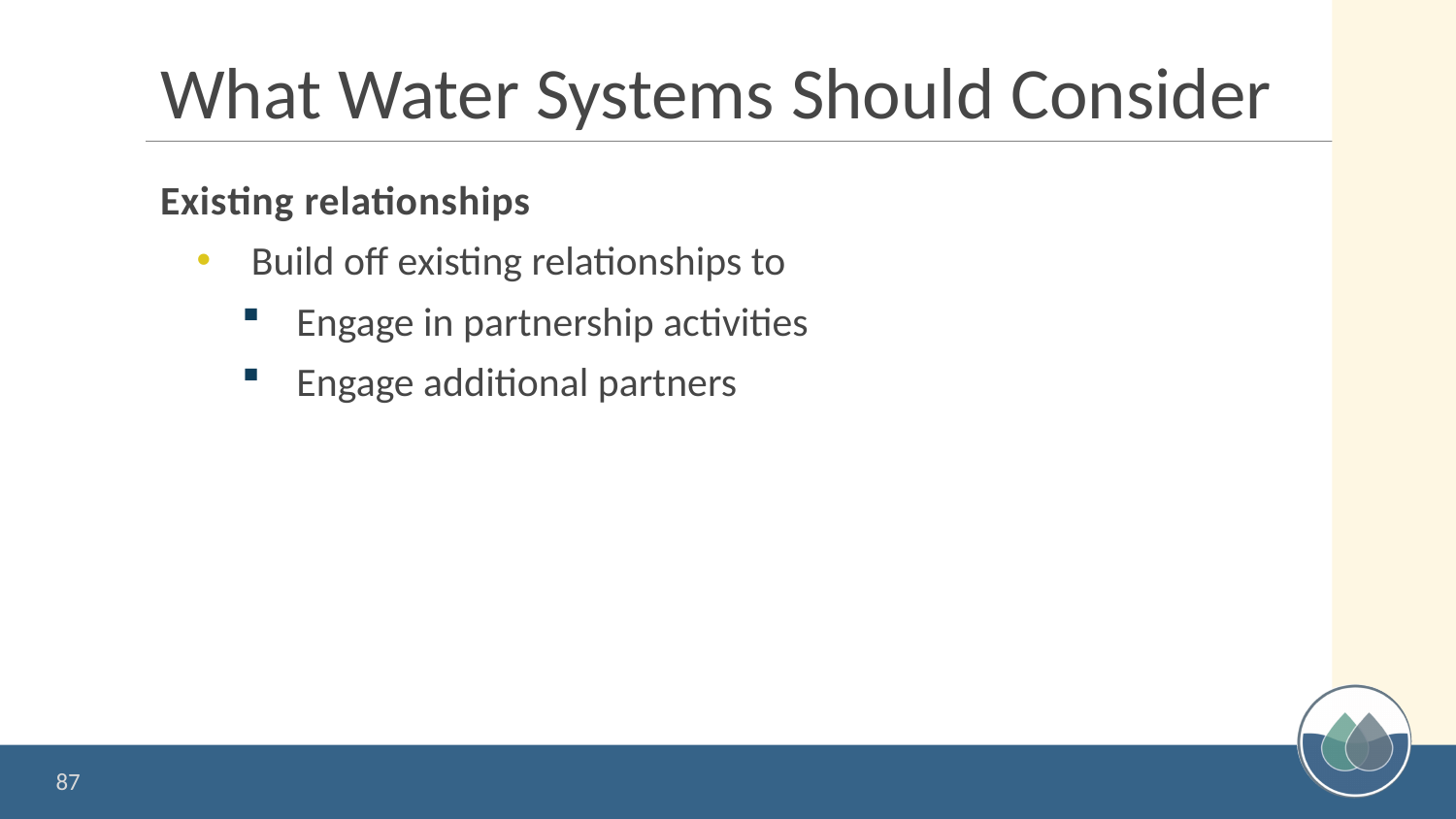

# What Water Systems Should Consider
Existing relationships
Build off existing relationships to
Engage in partnership activities
Engage additional partners

87